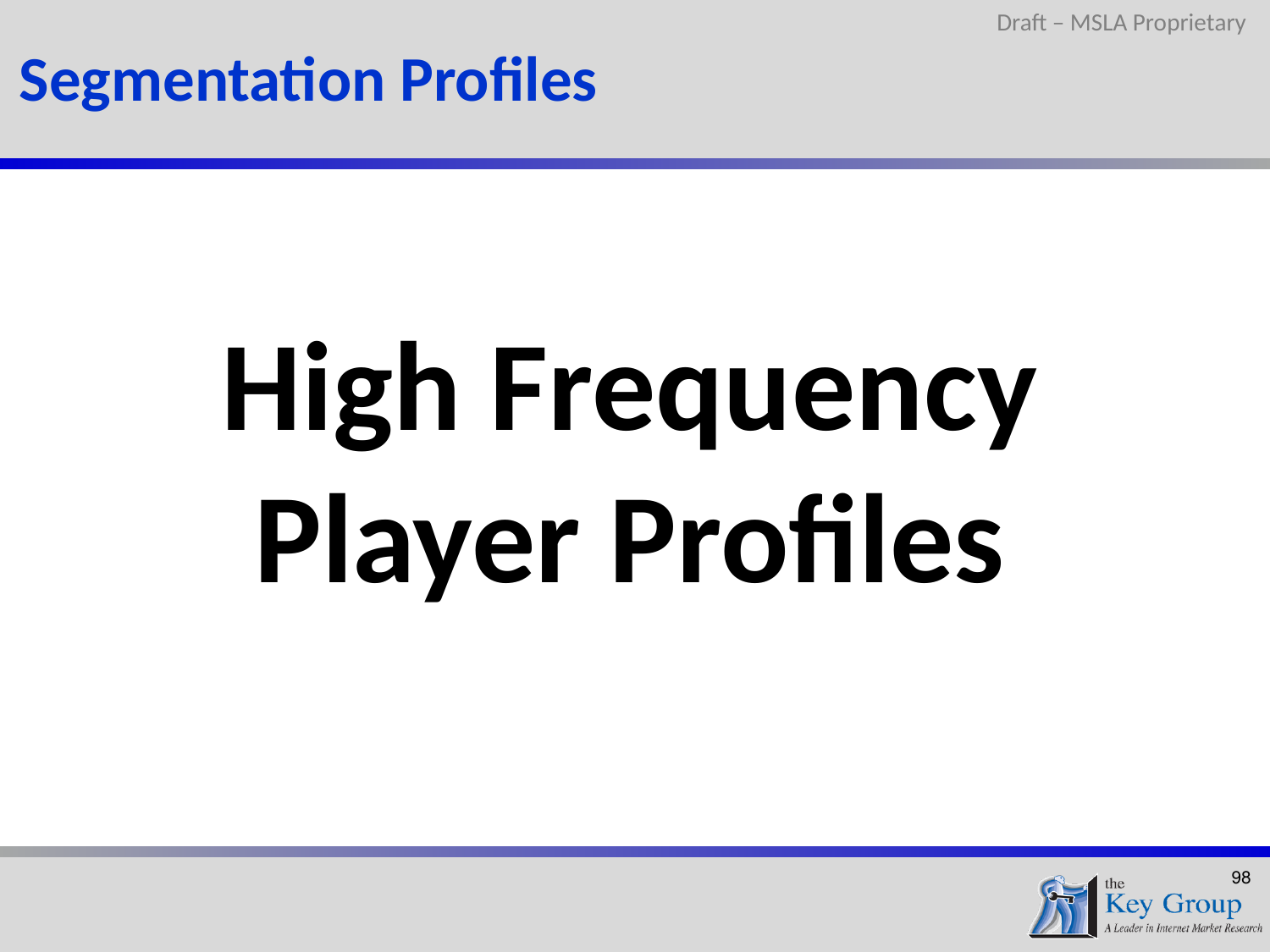

Draft – MSLA Proprietary
Segmentation Profiles
High Frequency Player Profiles